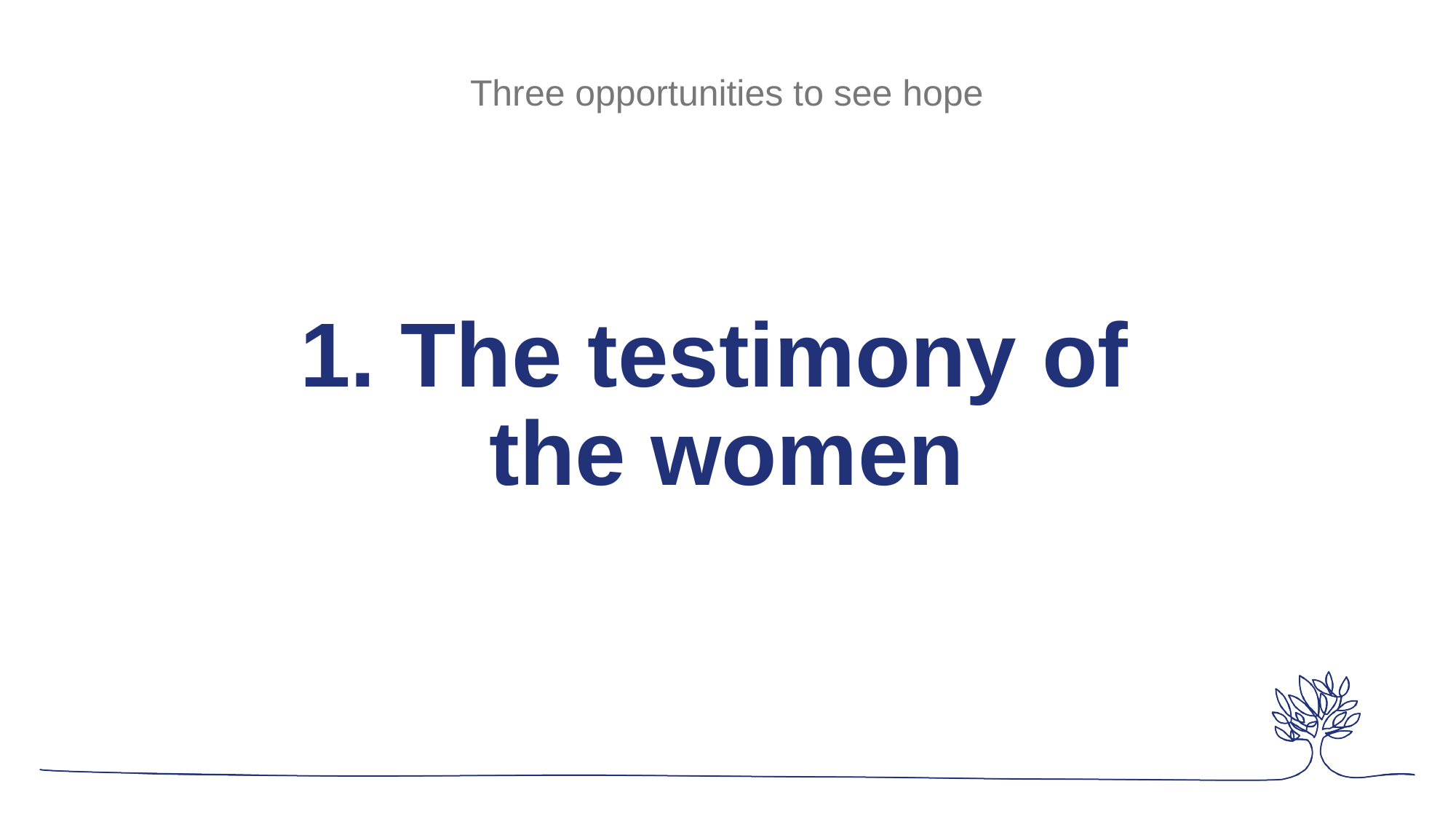

Three opportunities to see hope
# 1. The testimony of the women